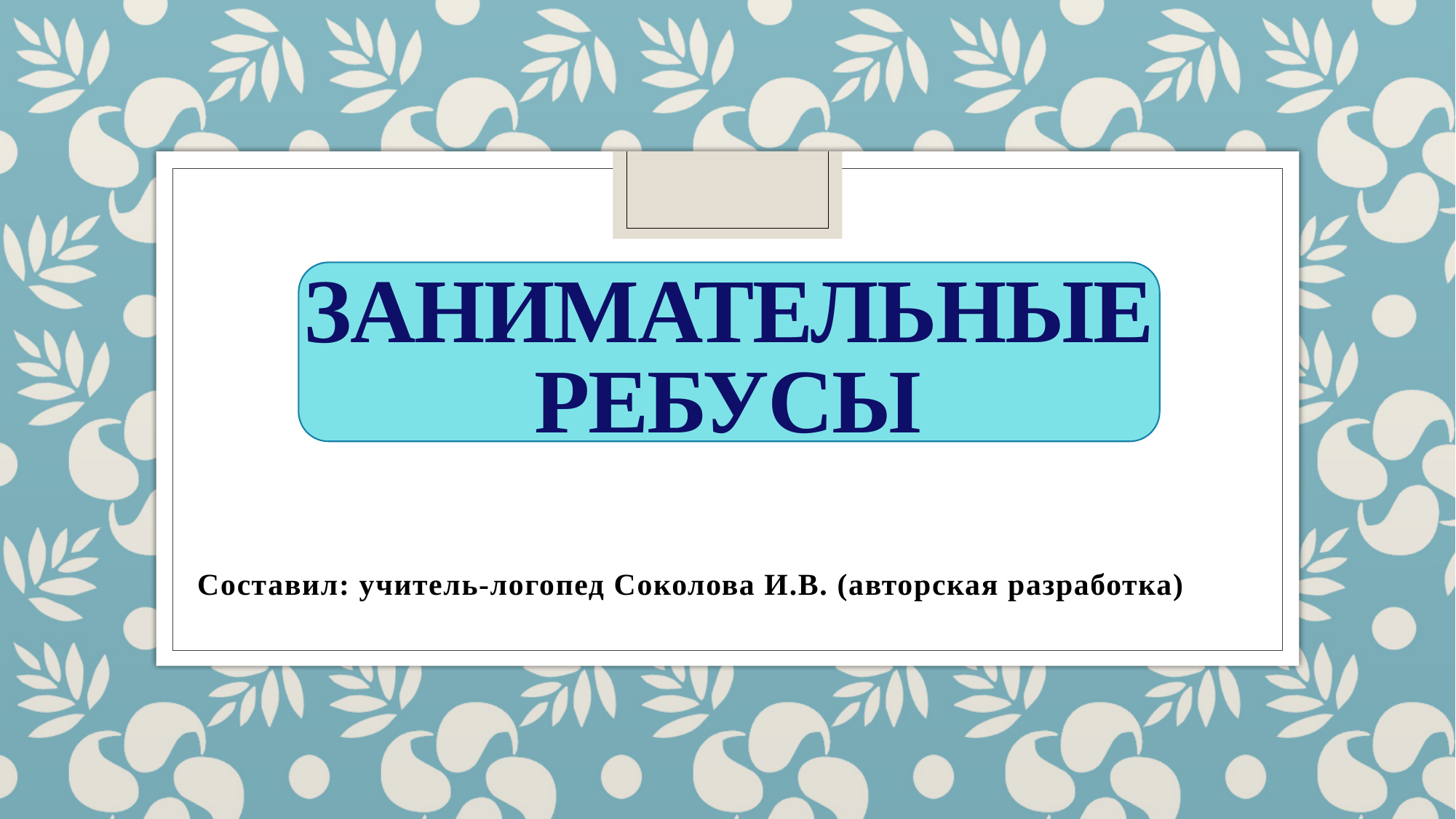

# Занимательные ребусы

Составил: учитель-логопед Соколова И.В. (авторская разработка)